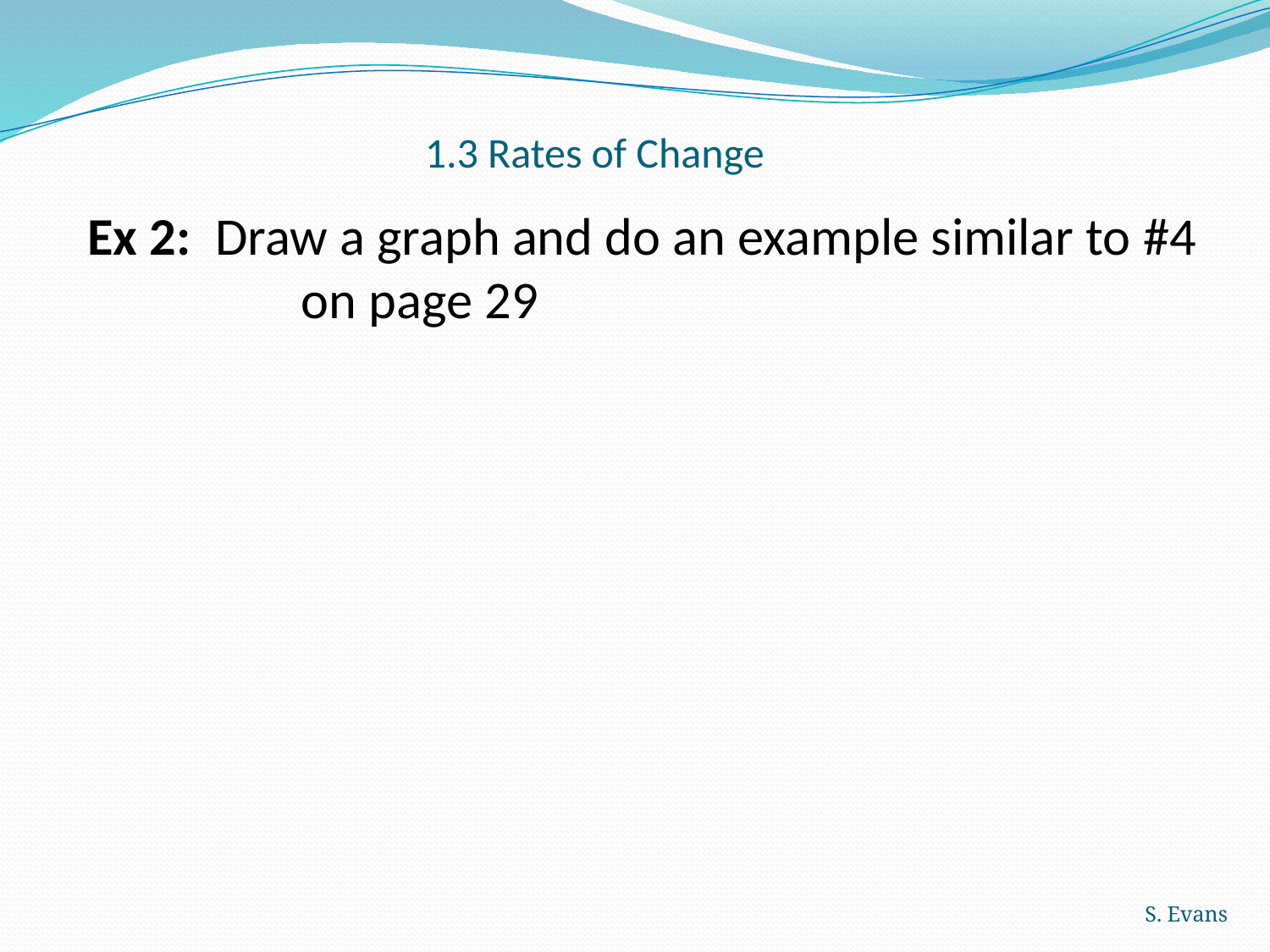

# 1.3 Rates of Change
Ex 2:  Draw a graph and do an example similar to #4 	on page 29

S. Evans